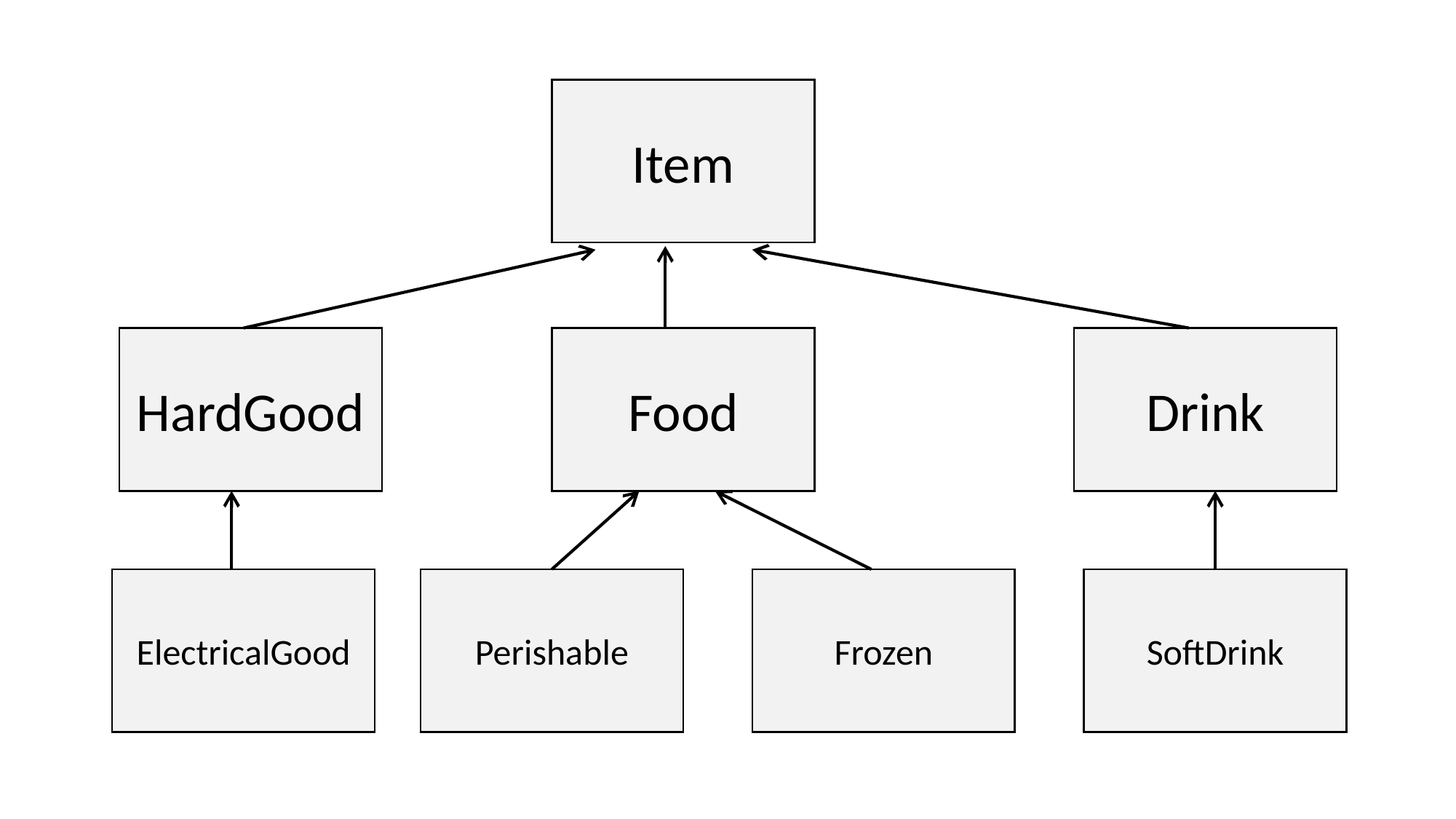

Item
HardGood
Drink
Food
SoftDrink
Perishable
Frozen
ElectricalGood